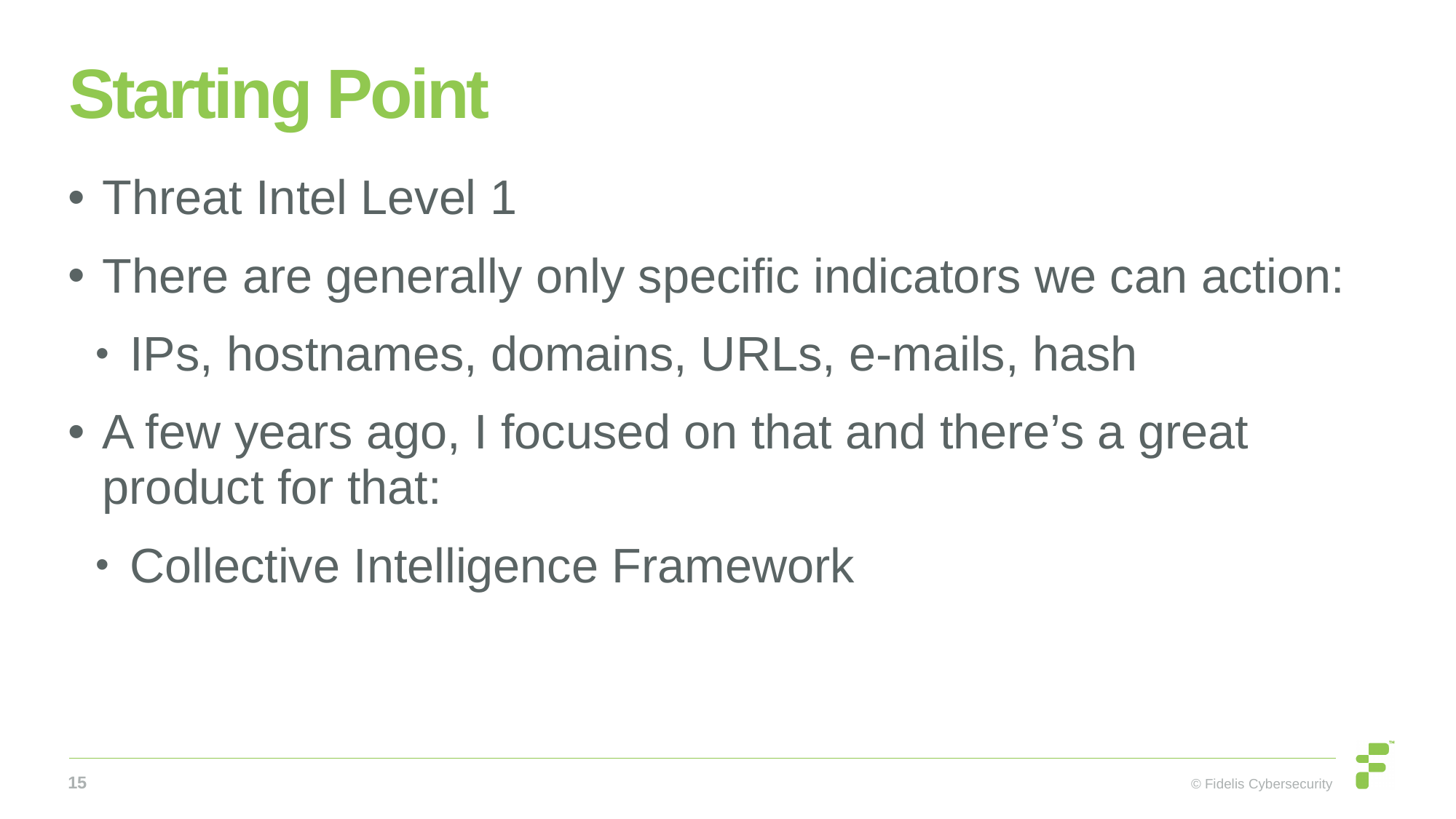

# Starting Point
Threat Intel Level 1
There are generally only specific indicators we can action:
IPs, hostnames, domains, URLs, e-mails, hash
A few years ago, I focused on that and there’s a great product for that:
Collective Intelligence Framework
15